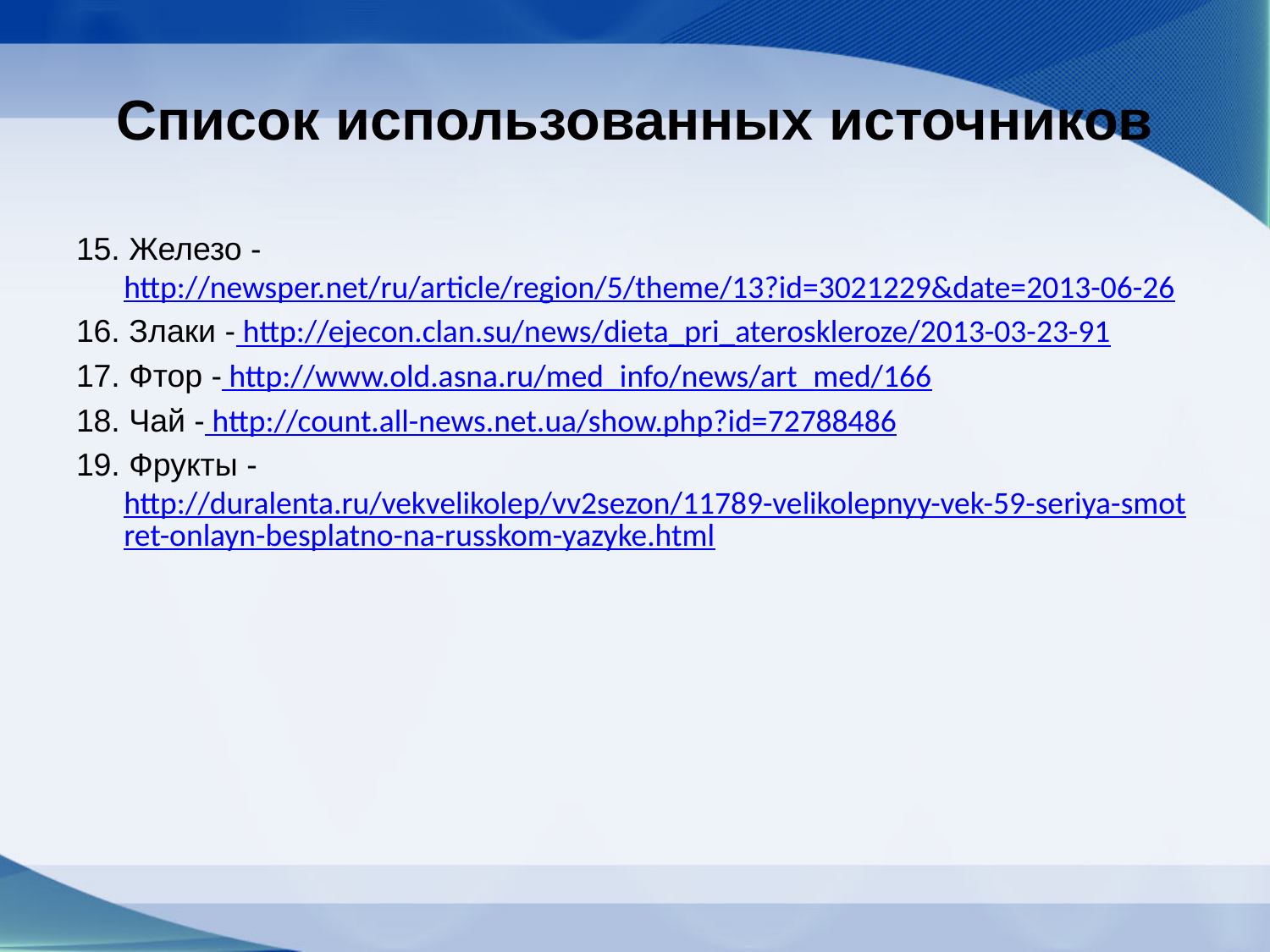

# Список использованных источников
15. Железо -http://newsper.net/ru/article/region/5/theme/13?id=3021229&date=2013-06-26
16. Злаки - http://ejecon.clan.su/news/dieta_pri_ateroskleroze/2013-03-23-91
17. Фтор - http://www.old.asna.ru/med_info/news/art_med/166
18. Чай - http://count.all-news.net.ua/show.php?id=72788486
19. Фрукты - http://duralenta.ru/vekvelikolep/vv2sezon/11789-velikolepnyy-vek-59-seriya-smotret-onlayn-besplatno-na-russkom-yazyke.html